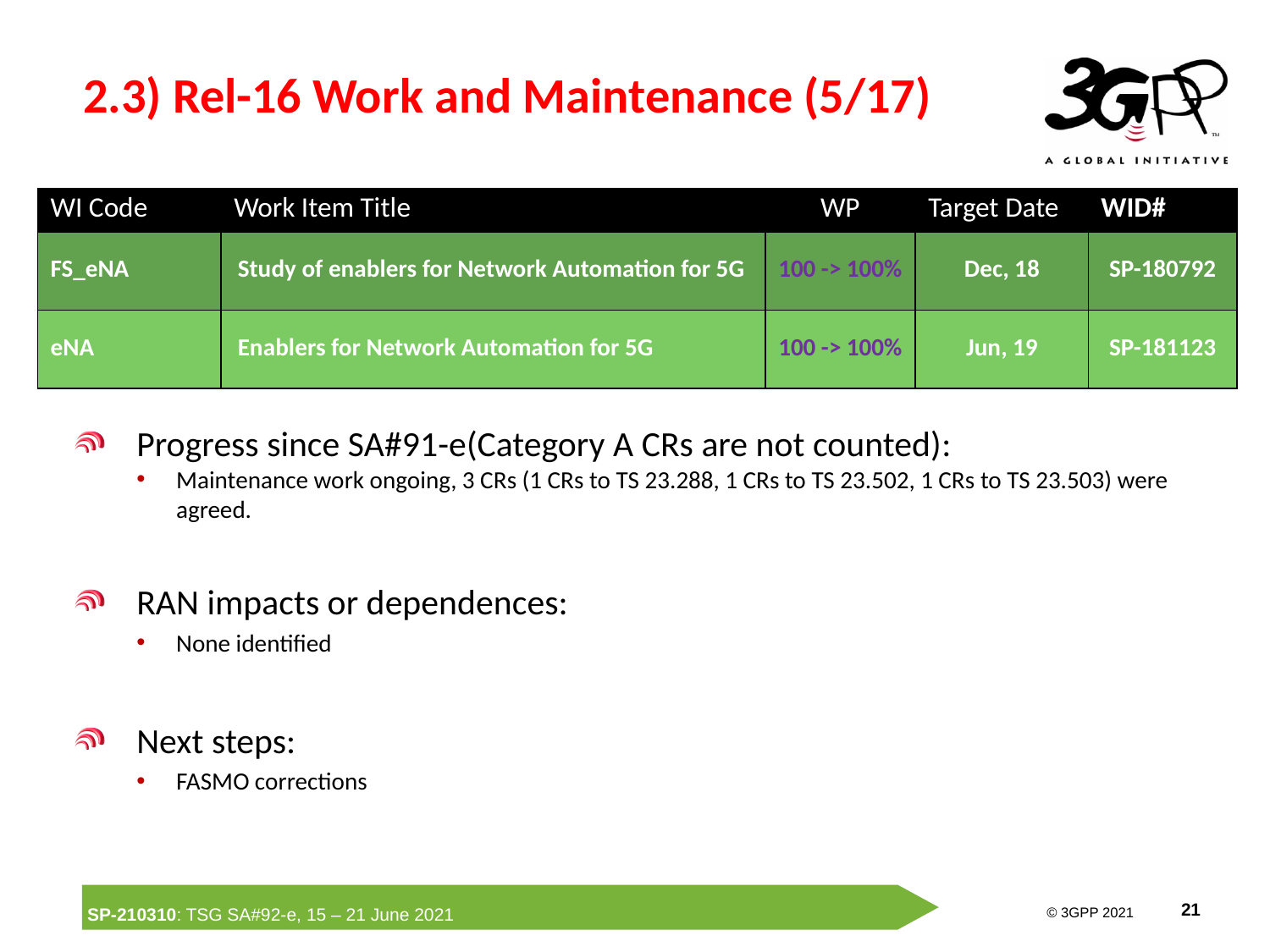

# 2.3) Rel-16 Work and Maintenance (5/17)
| WI Code | Work Item Title | WP | Target Date | WID# |
| --- | --- | --- | --- | --- |
| FS\_eNA | Study of enablers for Network Automation for 5G | 100 -> 100% | Dec, 18 | SP-180792 |
| eNA | Enablers for Network Automation for 5G | 100 -> 100% | Jun, 19 | SP-181123 |
Progress since SA#91-e(Category A CRs are not counted):
Maintenance work ongoing, 3 CRs (1 CRs to TS 23.288, 1 CRs to TS 23.502, 1 CRs to TS 23.503) were agreed.

RAN impacts or dependences:
None identified

Next steps:
FASMO corrections